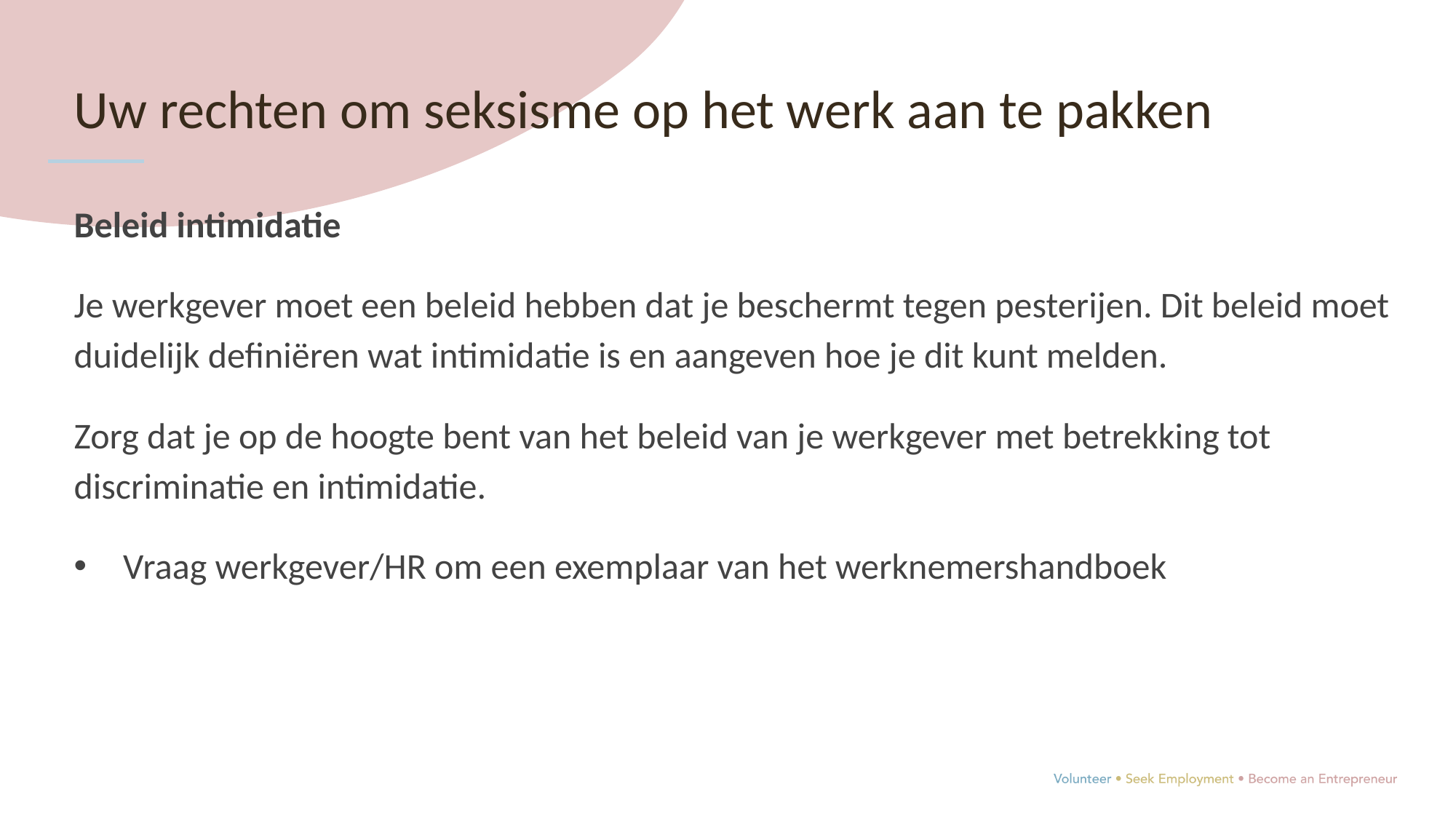

Uw rechten om seksisme op het werk aan te pakken

Beleid intimidatie
Je werkgever moet een beleid hebben dat je beschermt tegen pesterijen. Dit beleid moet duidelijk definiëren wat intimidatie is en aangeven hoe je dit kunt melden.
Zorg dat je op de hoogte bent van het beleid van je werkgever met betrekking tot discriminatie en intimidatie.
 Vraag werkgever/HR om een exemplaar van het werknemershandboek